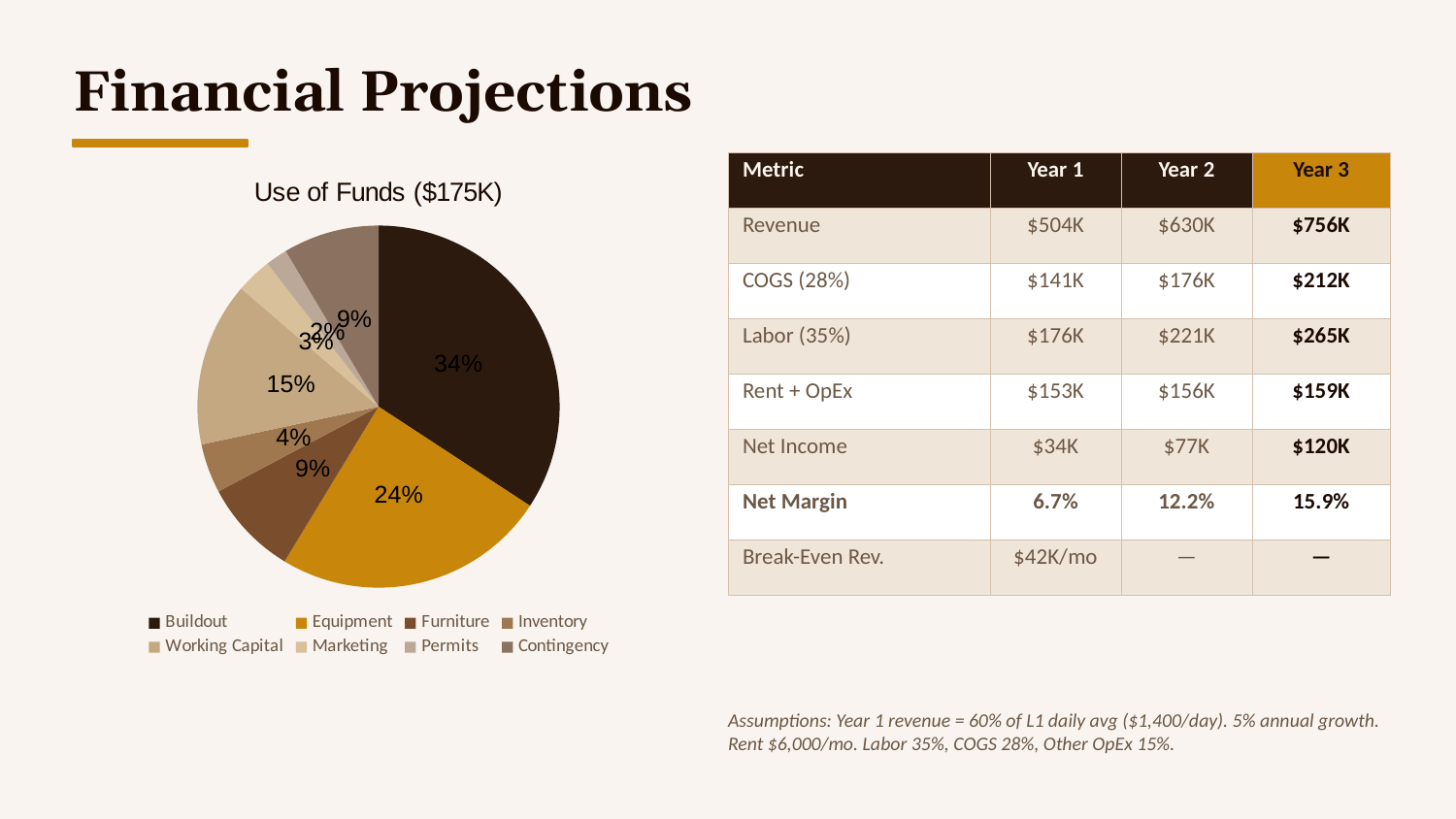

Financial Projections

### Chart: Use of Funds ($175K)

| Category | Startup Costs |
|---|---|
| Buildout | 70000.0 |
| Equipment | 50000.0 |
| Furniture | 17500.0 |
| Inventory | 9000.0 |
| Working Capital | 30000.0 |
| Marketing | 6500.0 |
| Permits | 4000.0 |
| Contingency | 17500.0 |
| Metric | Year 1 | Year 2 | Year 3 |
| --- | --- | --- | --- |
| Revenue | $504K | $630K | $756K |
| COGS (28%) | $141K | $176K | $212K |
| Labor (35%) | $176K | $221K | $265K |
| Rent + OpEx | $153K | $156K | $159K |
| Net Income | $34K | $77K | $120K |
| Net Margin | 6.7% | 12.2% | 15.9% |
| Break-Even Rev. | $42K/mo | — | — |
Assumptions: Year 1 revenue = 60% of L1 daily avg ($1,400/day). 5% annual growth. Rent $6,000/mo. Labor 35%, COGS 28%, Other OpEx 15%.